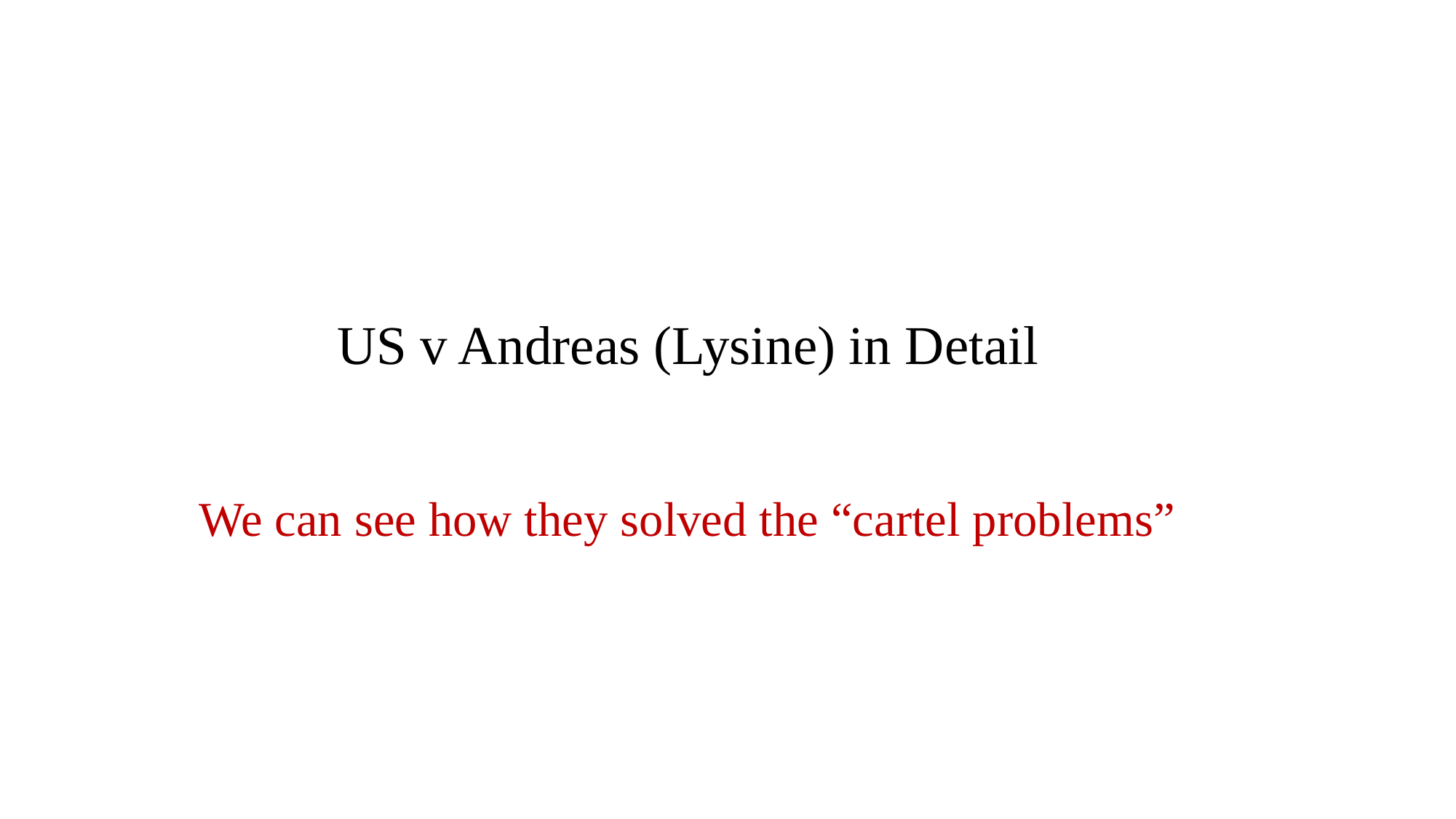

# US v Andreas (Lysine) in Detail We can see how they solved the “cartel problems”